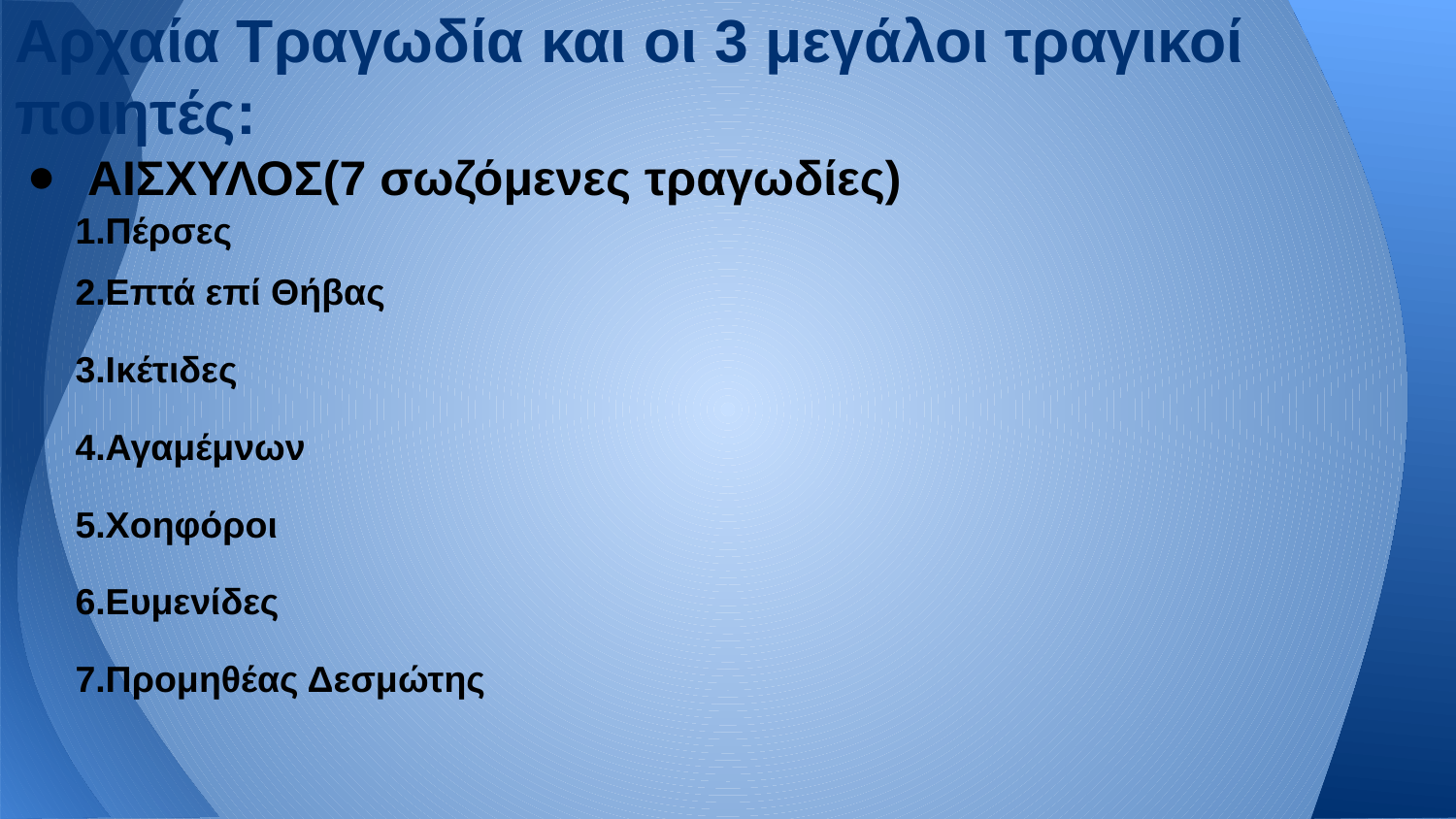

# Αρχαία Τραγωδία και οι 3 μεγάλοι τραγικοί ποιητές:
ΑΙΣΧΥΛΟΣ(7 σωζόμενες τραγωδίες)

| 1.Πέρσες |
| --- |
| 2.Επτά επί Θήβας |
| 3.Ικέτιδες |
| 4.Αγαμέμνων |
| 5.Χοηφόροι |
| 6.Ευμενίδες |
| 7.Προμηθέας Δεσμώτης |